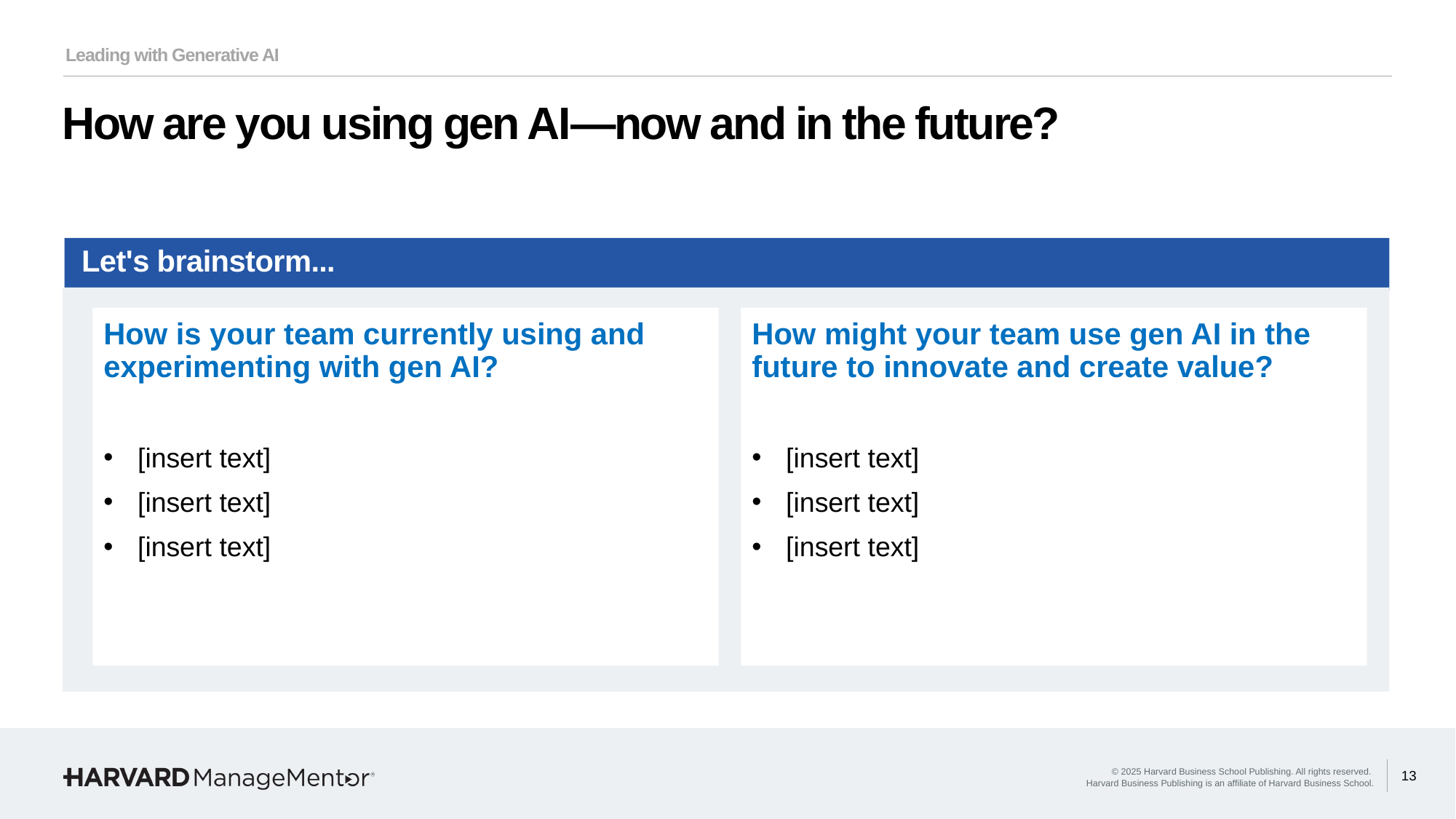

# How are you using gen AI—now and in the future?
Let's brainstorm...
How is your team currently using and experimenting with gen AI?

[insert text]
[insert text]
[insert text]

How might your team use gen AI in the future to innovate and create value?

[insert text]
[insert text]
[insert text]